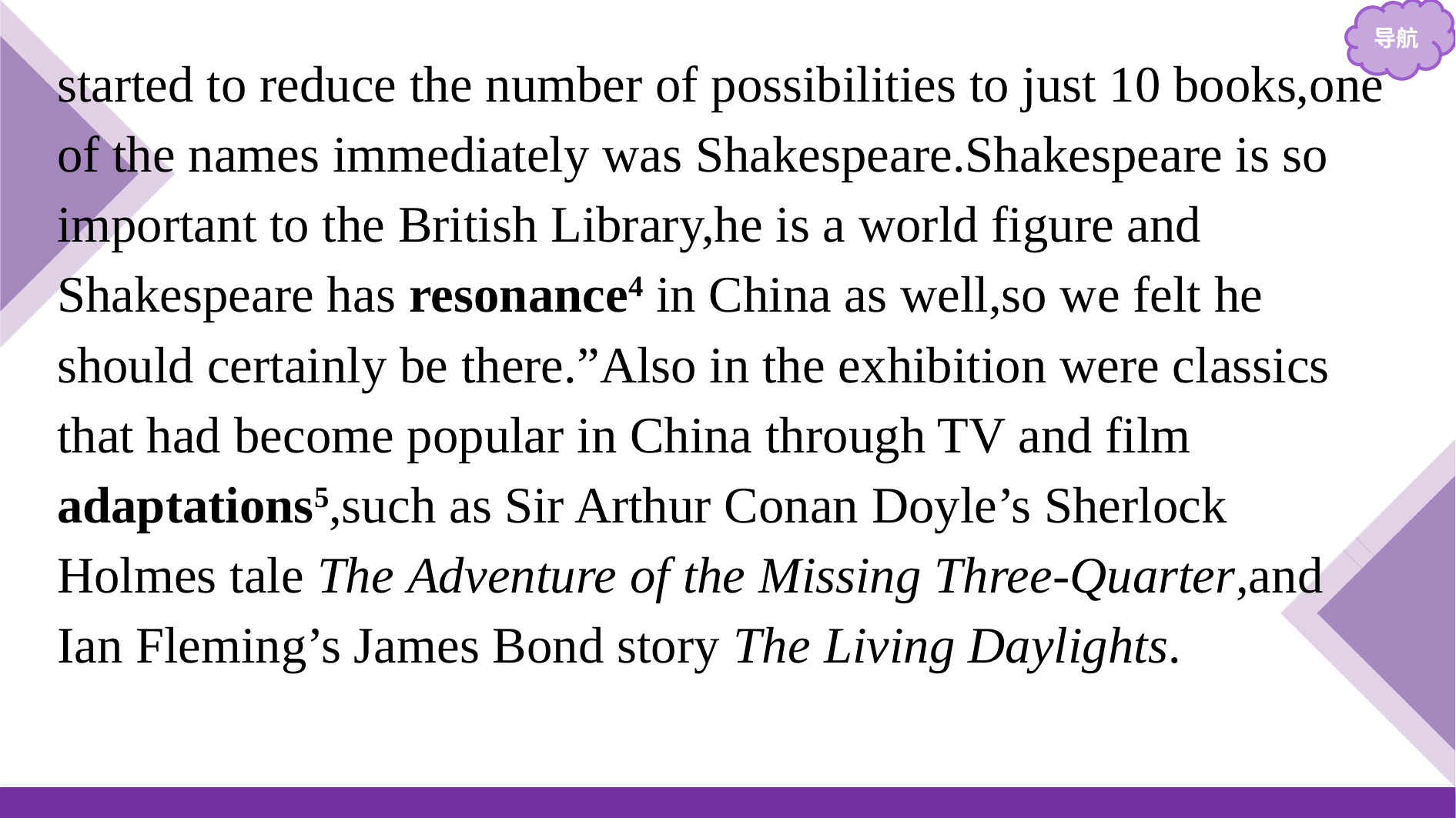

started to reduce the number of possibilities to just 10 books,one of the names immediately was Shakespeare.Shakespeare is so important to the British Library,he is a world figure and Shakespeare has resonance4 in China as well,so we felt he should certainly be there.”Also in the exhibition were classics that had become popular in China through TV and film adaptations5,such as Sir Arthur Conan Doyle’s Sherlock Holmes tale The Adventure of the Missing Three-Quarter,and Ian Fleming’s James Bond story The Living Daylights.